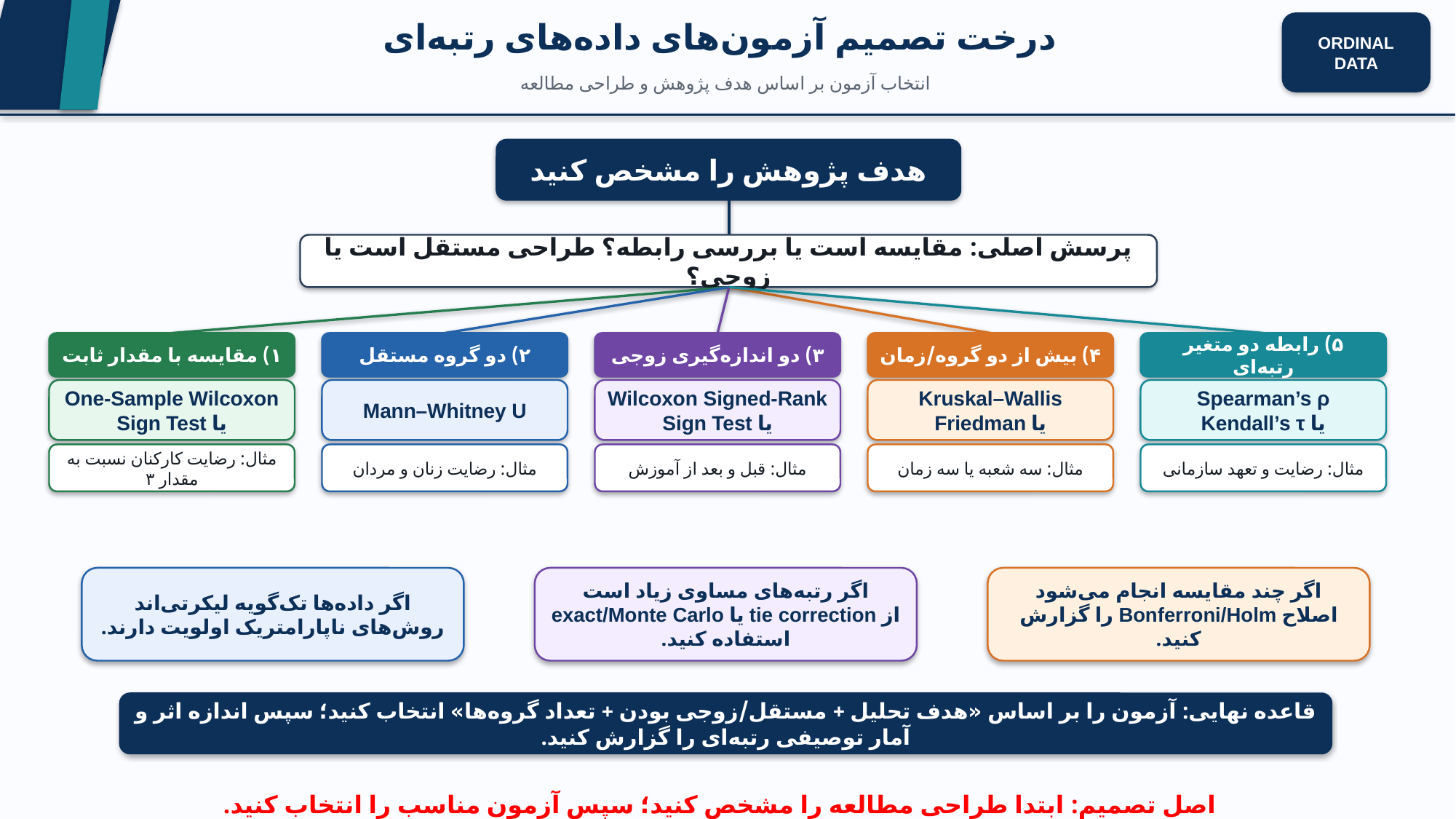

درخت تصمیم آزمون‌های داده‌های رتبه‌ای
ORDINAL
DATA
انتخاب آزمون بر اساس هدف پژوهش و طراحی مطالعه
هدف پژوهش را مشخص کنید
پرسش اصلی: مقایسه است یا بررسی رابطه؟ طراحی مستقل است یا زوجی؟
۱) مقایسه با مقدار ثابت
۲) دو گروه مستقل
۳) دو اندازه‌گیری زوجی
۴) بیش از دو گروه/زمان
۵) رابطه دو متغیر رتبه‌ای
One-Sample Wilcoxon
یا Sign Test
Mann–Whitney U
Wilcoxon Signed-Rank
یا Sign Test
Kruskal–Wallis
یا Friedman
Spearman’s ρ
یا Kendall’s τ
مثال: رضایت کارکنان نسبت به مقدار ۳
مثال: رضایت زنان و مردان
مثال: قبل و بعد از آموزش
مثال: سه شعبه یا سه زمان
مثال: رضایت و تعهد سازمانی
اگر داده‌ها تک‌گویه لیکرتی‌اند
روش‌های ناپارامتریک اولویت دارند.
اگر رتبه‌های مساوی زیاد است
از tie correction یا exact/Monte Carlo استفاده کنید.
اگر چند مقایسه انجام می‌شود
اصلاح Bonferroni/Holm را گزارش کنید.
قاعده نهایی: آزمون را بر اساس «هدف تحلیل + مستقل/زوجی بودن + تعداد گروه‌ها» انتخاب کنید؛ سپس اندازه اثر و آمار توصیفی رتبه‌ای را گزارش کنید.
اصل تصمیم: ابتدا طراحی مطالعه را مشخص کنید؛ سپس آزمون مناسب را انتخاب کنید.